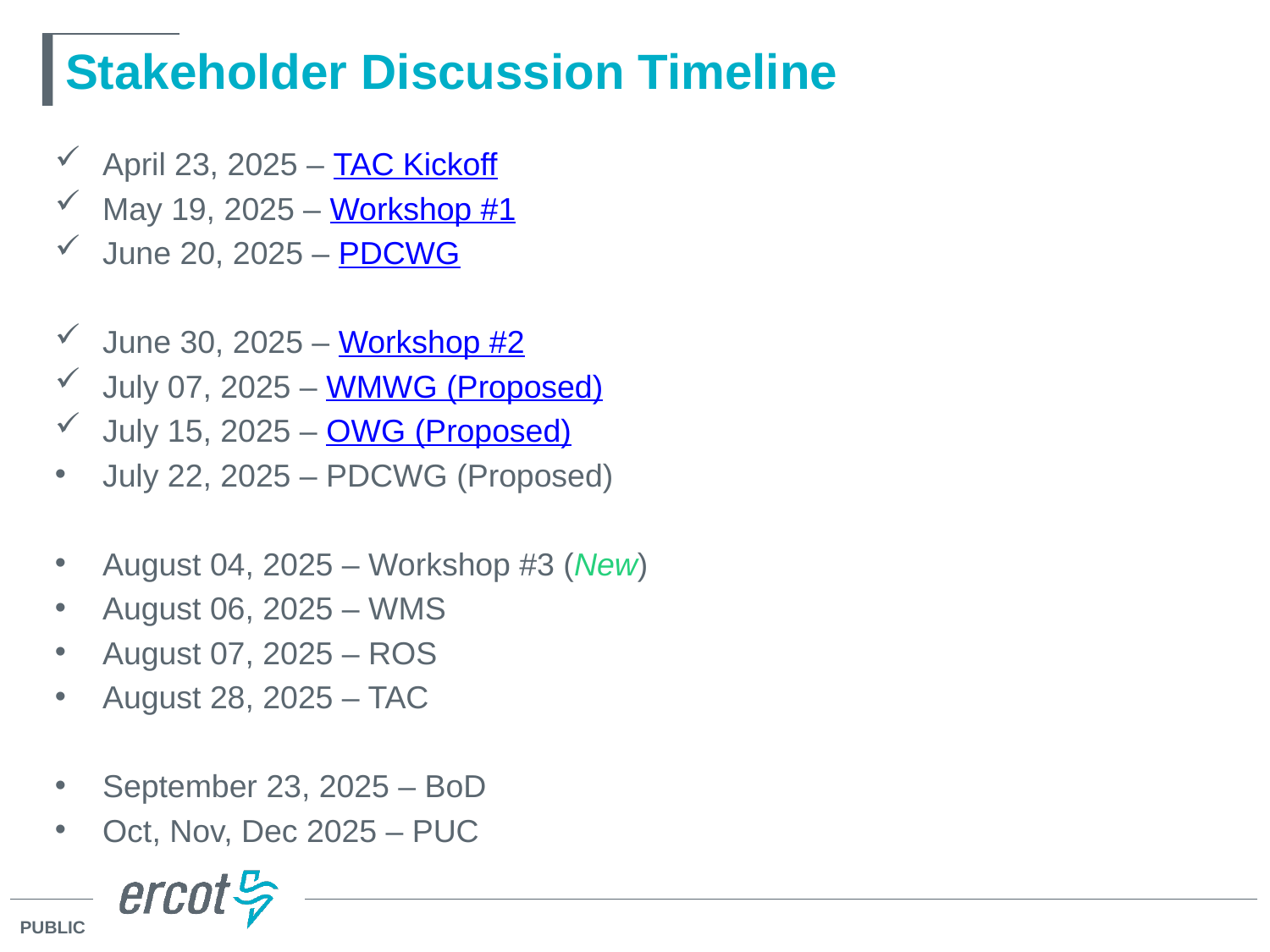

# Stakeholder Discussion Timeline
April 23, 2025 – TAC Kickoff
May 19, 2025 – Workshop #1
June 20, 2025 – PDCWG

June 30, 2025 – Workshop #2
July 07, 2025 – WMWG (Proposed)
July 15, 2025 – OWG (Proposed)
July 22, 2025 – PDCWG (Proposed)

August 04, 2025 – Workshop #3 (New)
August 06, 2025 – WMS
August 07, 2025 – ROS
August 28, 2025 – TAC

September 23, 2025 – BoD
Oct, Nov, Dec 2025 – PUC
2